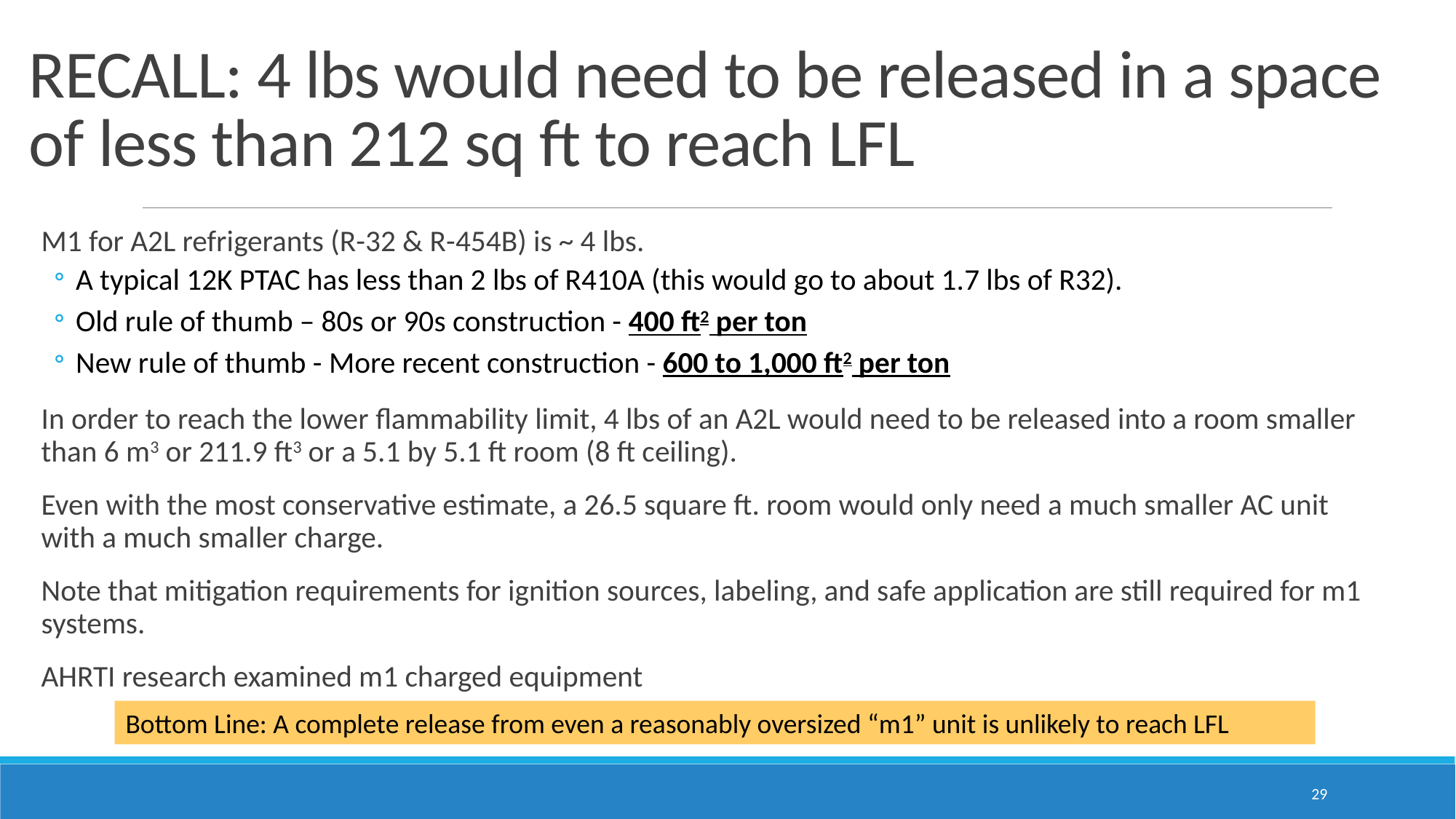

# RECALL: 4 lbs would need to be released in a space of less than 212 sq ft to reach LFL
M1 for A2L refrigerants (R-32 & R-454B) is ~ 4 lbs.
A typical 12K PTAC has less than 2 lbs of R410A (this would go to about 1.7 lbs of R32).
Old rule of thumb – 80s or 90s construction - 400 ft2 per ton
New rule of thumb - More recent construction - 600 to 1,000 ft2 per ton
In order to reach the lower flammability limit, 4 lbs of an A2L would need to be released into a room smaller than 6 m3 or 211.9 ft3 or a 5.1 by 5.1 ft room (8 ft ceiling).
Even with the most conservative estimate, a 26.5 square ft. room would only need a much smaller AC unit with a much smaller charge.
Note that mitigation requirements for ignition sources, labeling, and safe application are still required for m1 systems.
AHRTI research examined m1 charged equipment
Bottom Line: A complete release from even a reasonably oversized “m1” unit is unlikely to reach LFL
29